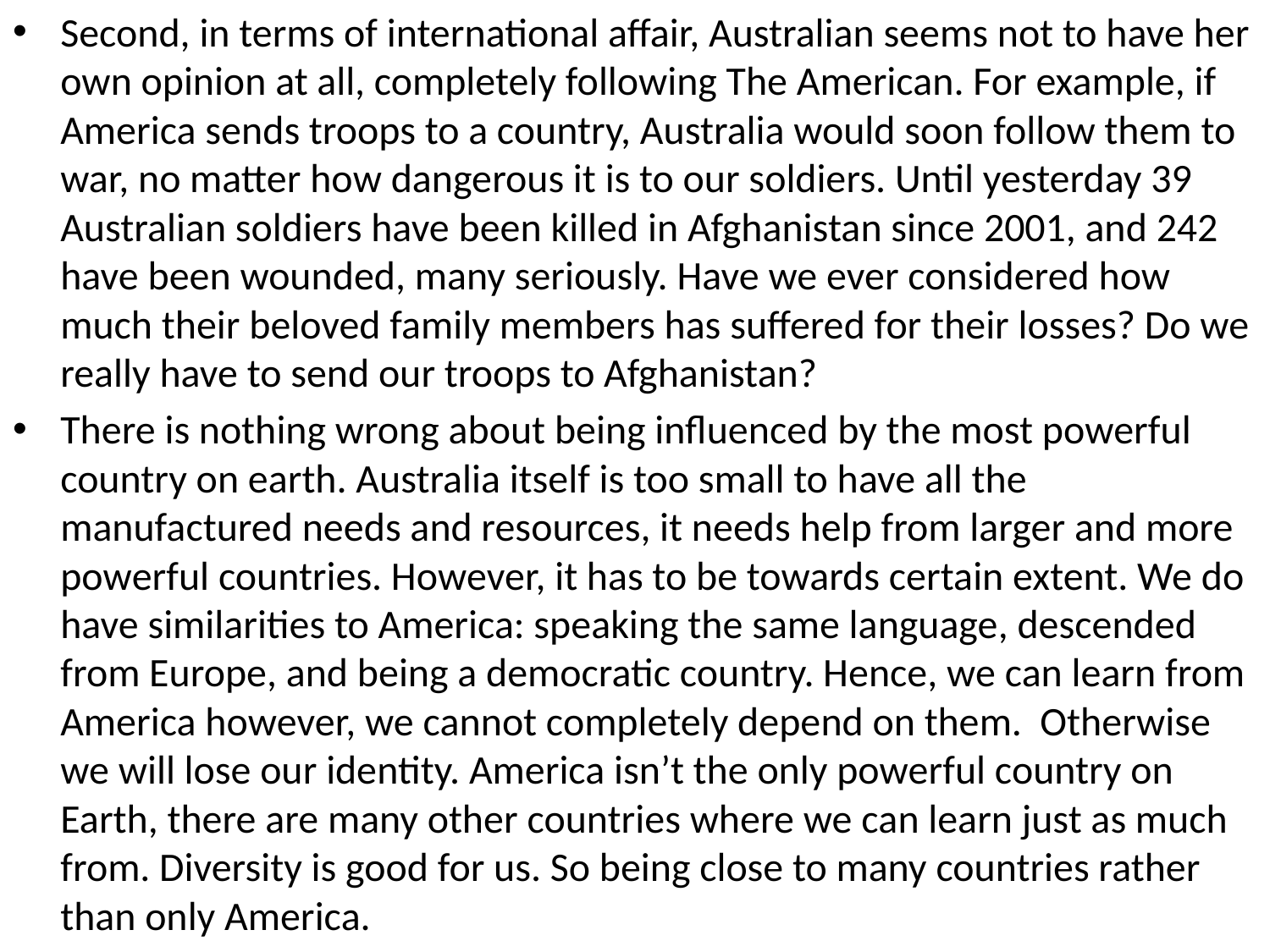

Second, in terms of international affair, Australian seems not to have her own opinion at all, completely following The American. For example, if America sends troops to a country, Australia would soon follow them to war, no matter how dangerous it is to our soldiers. Until yesterday 39 Australian soldiers have been killed in Afghanistan since 2001, and 242 have been wounded, many seriously. Have we ever considered how much their beloved family members has suffered for their losses? Do we really have to send our troops to Afghanistan?
There is nothing wrong about being influenced by the most powerful country on earth. Australia itself is too small to have all the manufactured needs and resources, it needs help from larger and more powerful countries. However, it has to be towards certain extent. We do have similarities to America: speaking the same language, descended from Europe, and being a democratic country. Hence, we can learn from America however, we cannot completely depend on them.  Otherwise we will lose our identity. America isn’t the only powerful country on Earth, there are many other countries where we can learn just as much from. Diversity is good for us. So being close to many countries rather than only America.